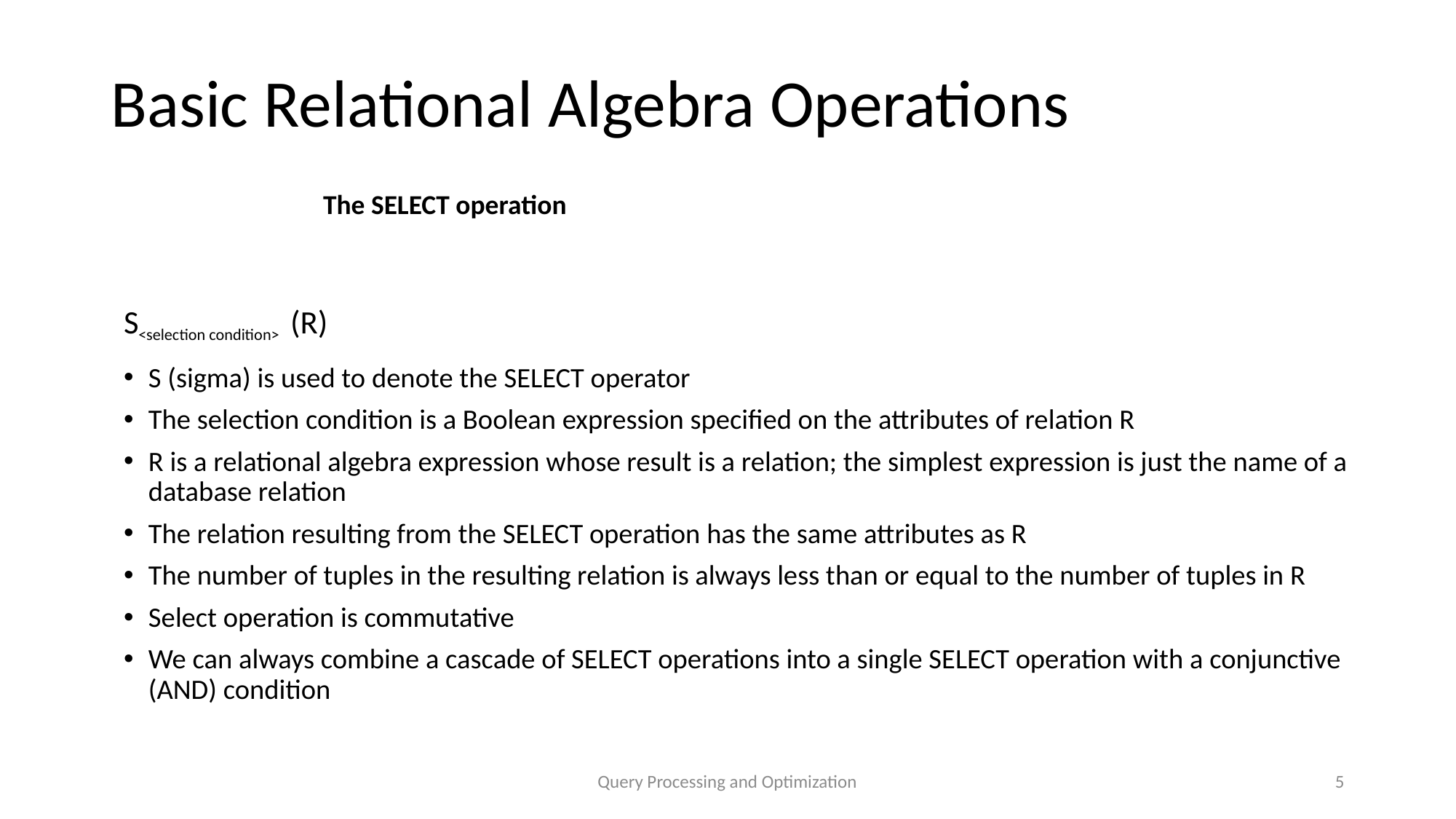

# Basic Relational Algebra Operations
The SELECT operation
S<selection condition>   (R)
S (sigma) is used to denote the SELECT operator
The selection condition is a Boolean expression specified on the attributes of relation R
R is a relational algebra expression whose result is a relation; the simplest expression is just the name of a database relation
The relation resulting from the SELECT operation has the same attributes as R
The number of tuples in the resulting relation is always less than or equal to the number of tuples in R
Select operation is commutative
We can always combine a cascade of SELECT operations into a single SELECT operation with a conjunctive (AND) condition

Query Processing and Optimization
5